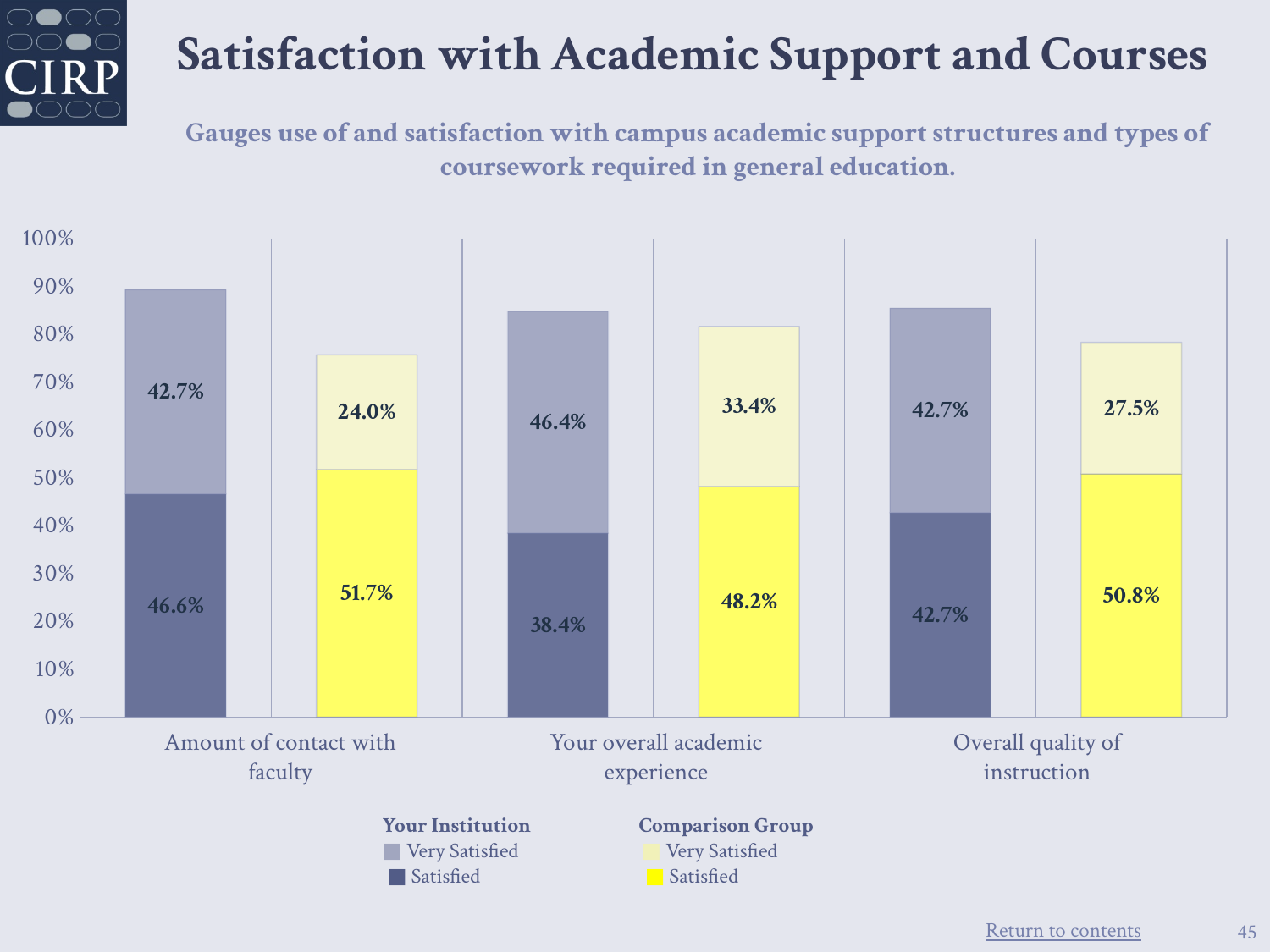

# Satisfaction with Academic Support and Courses Gauges use of and satisfaction with campus academic support structures and types of coursework required in general education.

### Chart

| Category | Sat | Very Sat |
|---|---|---|
| Your Institution | 0.466 | 0.427 |
| Comparison Group | 0.517 | 0.24 |
| Your Institution | 0.384 | 0.464 |
| Comparison Group | 0.482 | 0.334 |
| Your Institution | 0.427 | 0.427 |
| Comparison Group | 0.508 | 0.275 |
Amount of contact with faculty
Your overall academic experience
Overall quality of instruction
Your Institution
■ Very Satisfied
■ Satisfied

Comparison Group
■ Very Satisfied
■ Satisfied

45